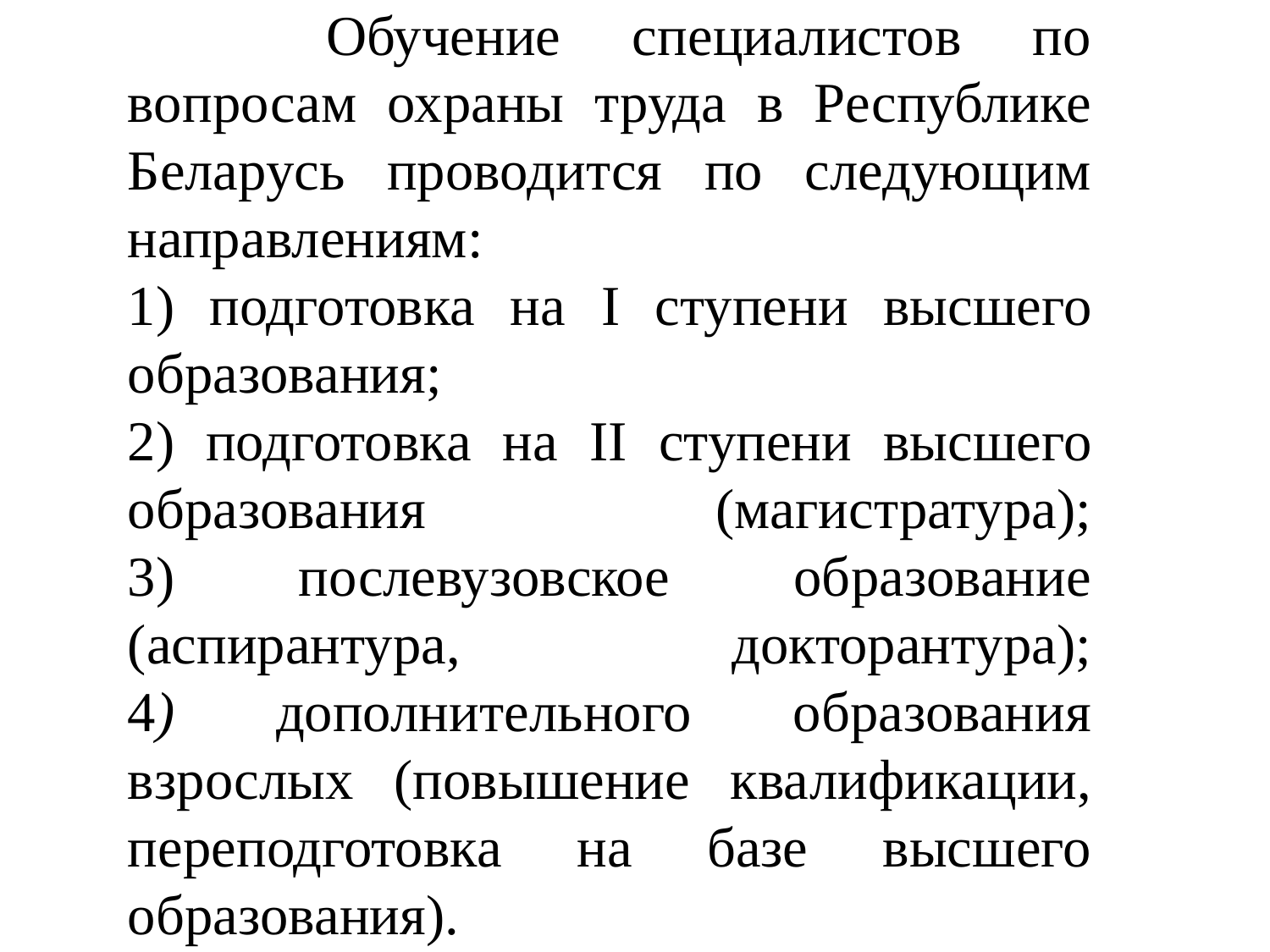

# Обучение специалистов по вопросам охраны труда в Республике Беларусь проводится по следующим направлениям: 1) подготовка на I ступени высшего образования; 2) подготовка на II ступени высшего образования (магистратура); 3) послевузовское образование (аспирантура, докторантура); 4) дополнительного образования взрослых (повышение квалификации, переподготовка на базе высшего образования).